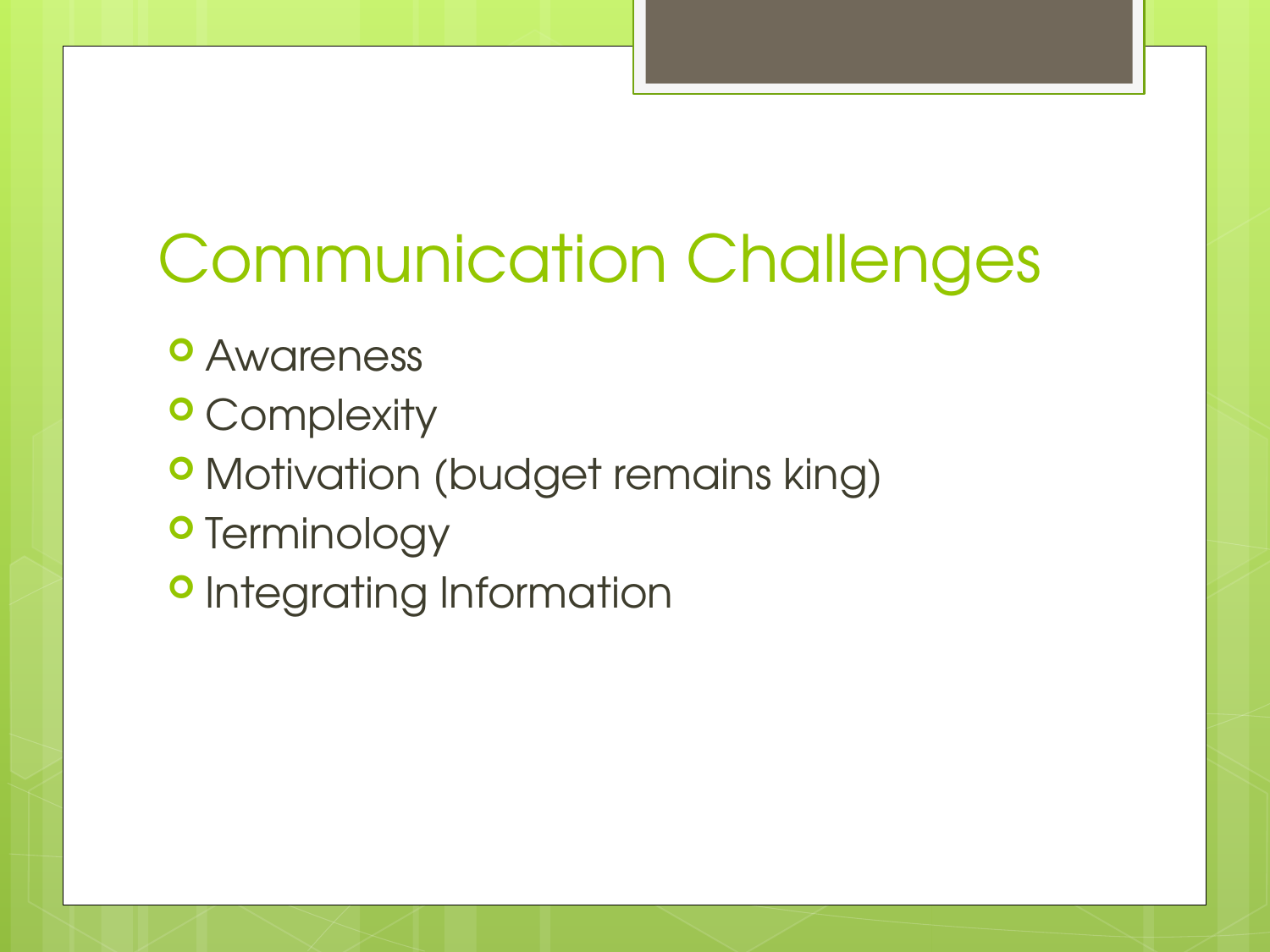

# Communication Challenges
Awareness
Complexity
Motivation (budget remains king)
Terminology
Integrating Information